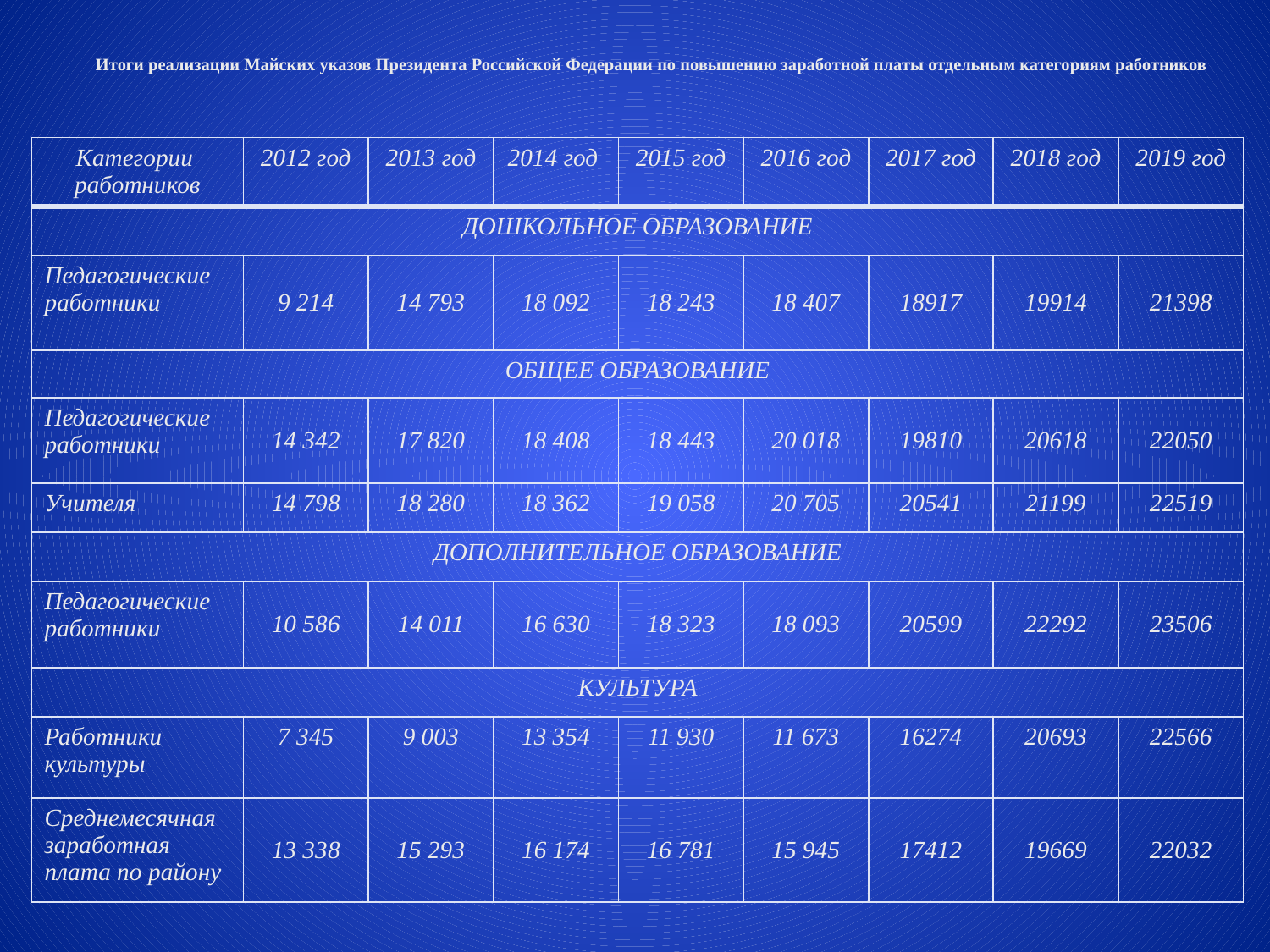

# Итоги реализации Майских указов Президента Российской Федерации по повышению заработной платы отдельным категориям работников
| Категории работников | 2012 год | 2013 год | 2014 год | 2015 год | 2016 год | 2017 год | 2018 год | 2019 год |
| --- | --- | --- | --- | --- | --- | --- | --- | --- |
| ДОШКОЛЬНОЕ ОБРАЗОВАНИЕ |  |  |  |  |  |  |  |  |
| Педагогические работники | 9 214 | 14 793 | 18 092 | 18 243 | 18 407 | 18917 | 19914 | 21398 |
| ОБЩЕЕ ОБРАЗОВАНИЕ |  |  |  |  |  |  |  |  |
| Педагогические работники | 14 342 | 17 820 | 18 408 | 18 443 | 20 018 | 19810 | 20618 | 22050 |
| Учителя | 14 798 | 18 280 | 18 362 | 19 058 | 20 705 | 20541 | 21199 | 22519 |
| ДОПОЛНИТЕЛЬНОЕ ОБРАЗОВАНИЕ |  |  |  |  |  |  |  |  |
| Педагогические работники | 10 586 | 14 011 | 16 630 | 18 323 | 18 093 | 20599 | 22292 | 23506 |
| КУЛЬТУРА |  |  |  |  |  |  |  |  |
| Работники культуры | 7 345 | 9 003 | 13 354 | 11 930 | 11 673 | 16274 | 20693 | 22566 |
| Среднемесячная заработная плата по району | 13 338 | 15 293 | 16 174 | 16 781 | 15 945 | 17412 | 19669 | 22032 |